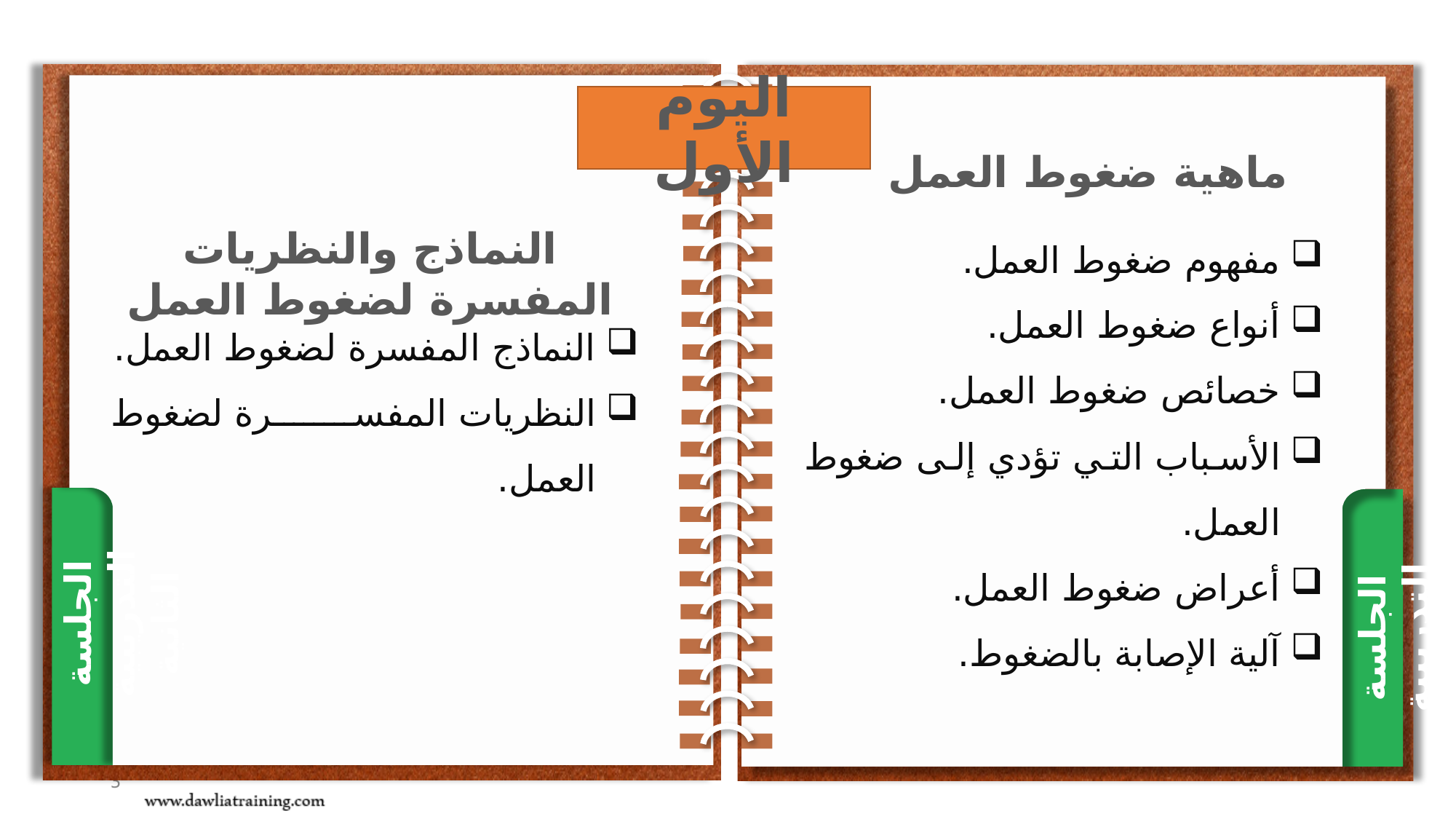

اليوم الأول
ماهية ضغوط العمل
مفهوم ضغوط العمل.
أنواع ضغوط العمل.
خصائص ضغوط العمل.
الأسباب التي تؤدي إلى ضغوط العمل.
أعراض ضغوط العمل.
آلية الإصابة بالضغوط.
النماذج والنظريات المفسرة لضغوط العمل
النماذج المفسرة لضغوط العمل.
النظريات المفسرة لضغوط العمل.
الجلسة التدريبية الثانية
الجلسة التدريبية الأولى
3